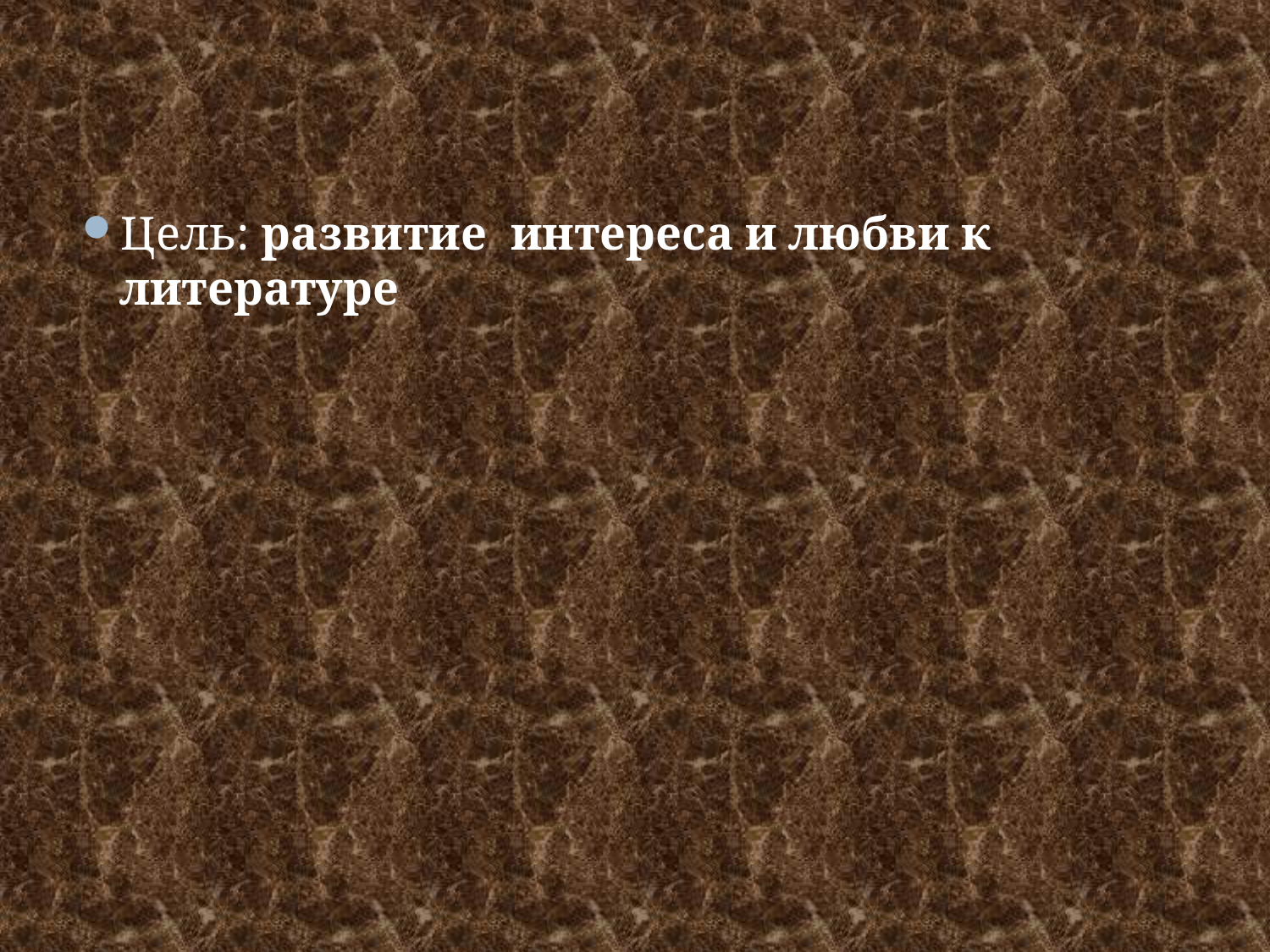

Цель: развитие  интереса и любви к литературе